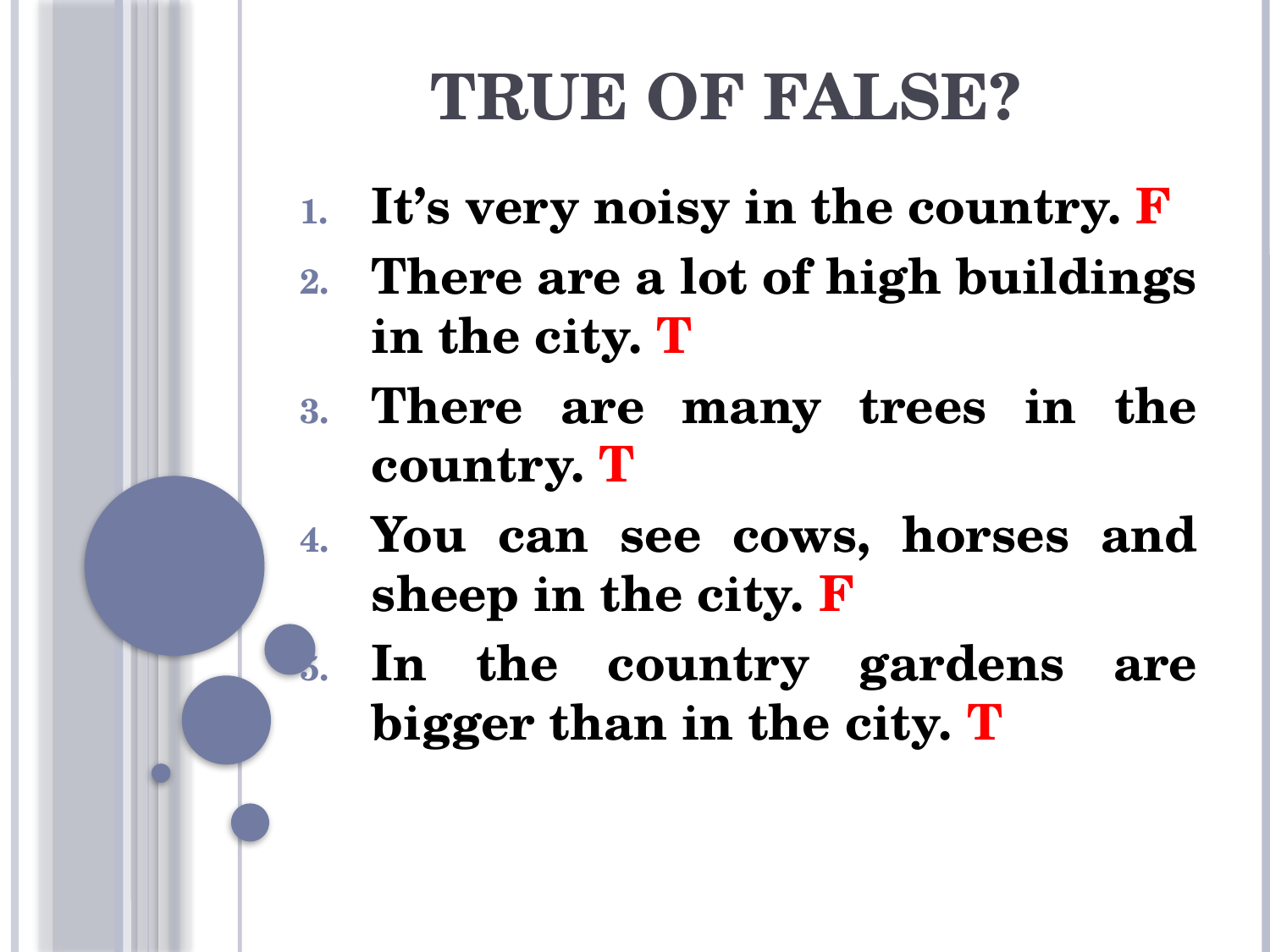

# True of False?
It’s very noisy in the country. F
There are a lot of high buildings in the city. T
There are many trees in the country. T
You can see cows, horses and sheep in the city. F
In the country gardens are bigger than in the city. T